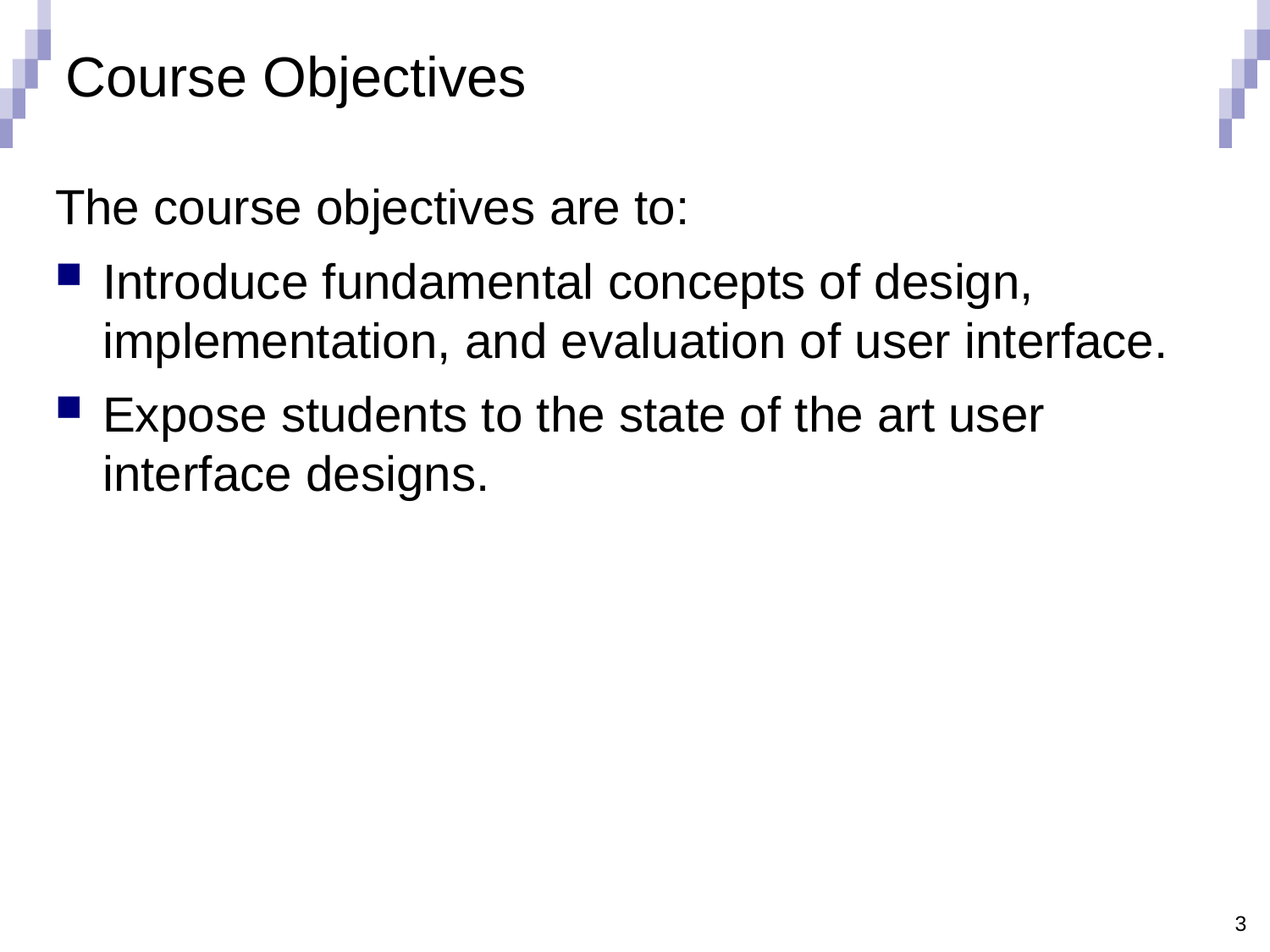

# Course Objectives
The course objectives are to:
Introduce fundamental concepts of design, implementation, and evaluation of user interface.
Expose students to the state of the art user interface designs.

3